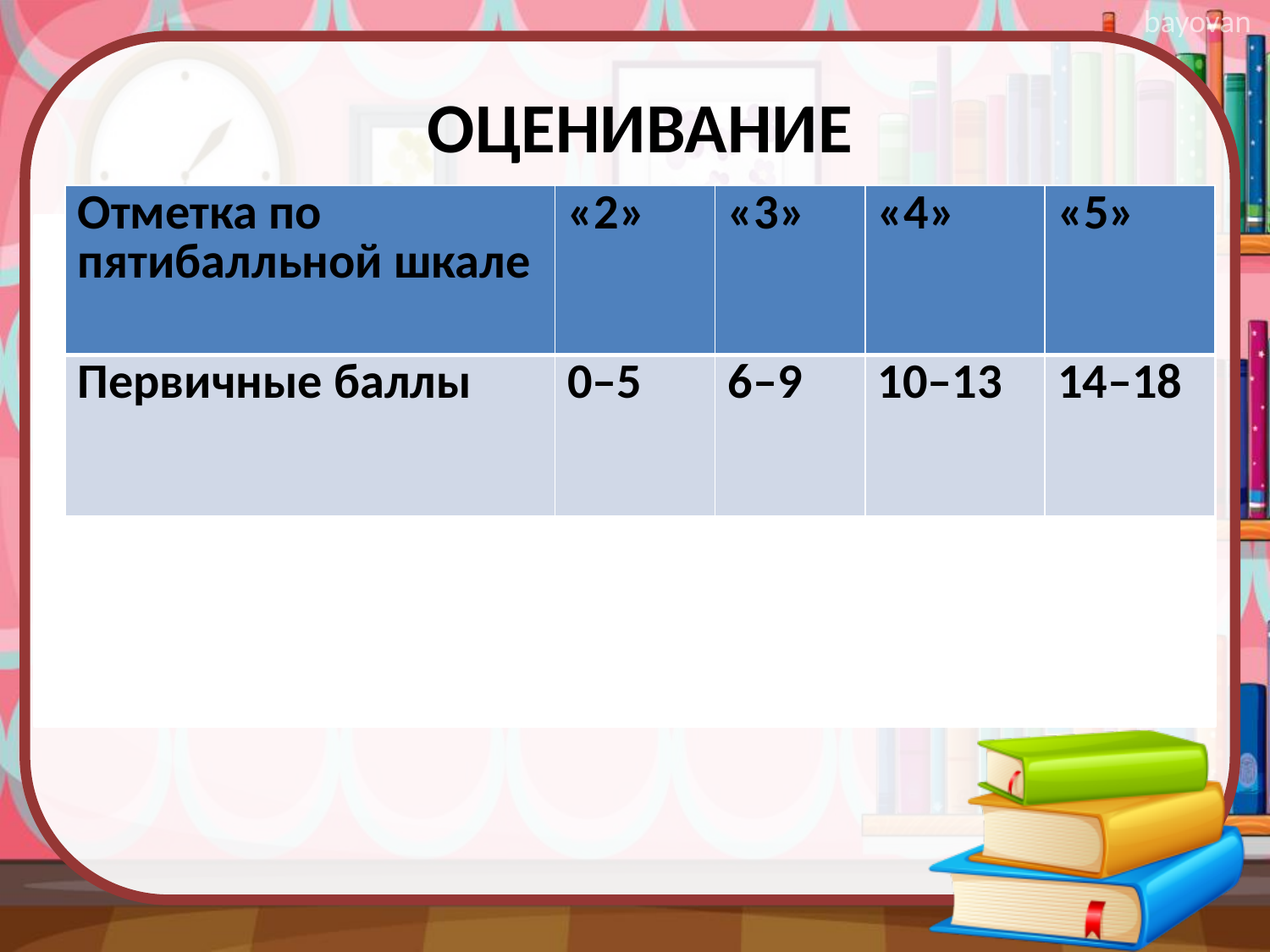

# оЦЕНИВАНИЕ
| Отметка по пятибалльной шкале | «2» | «3» | «4» | «5» |
| --- | --- | --- | --- | --- |
| Первичные баллы | 0–5 | 6–9 | 10–13 | 14–18 |